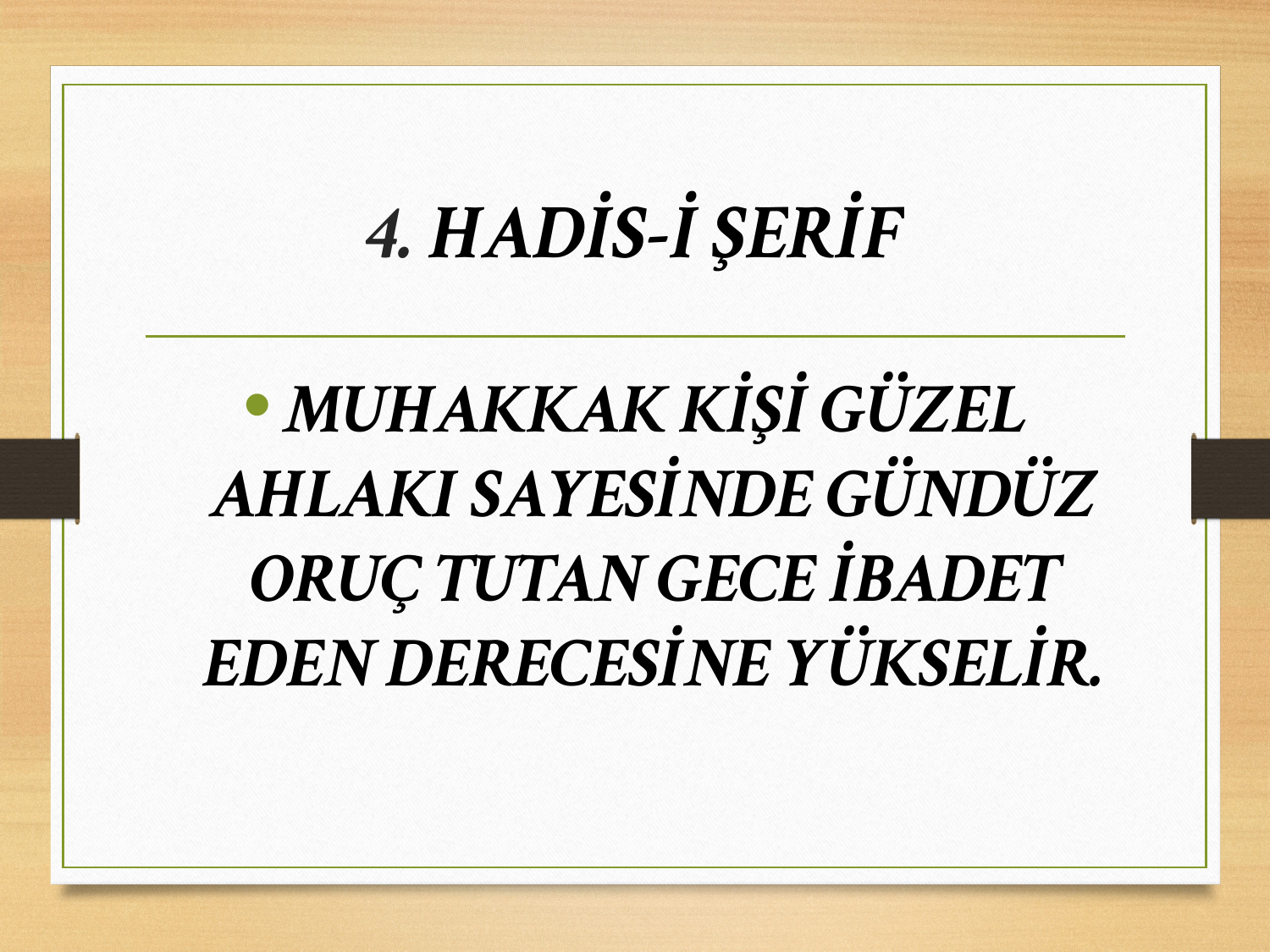

# 4. HADİS-İ ŞERİF
MUHAKKAK KİŞİ GÜZEL AHLAKI SAYESİNDE GÜNDÜZ ORUÇ TUTAN GECE İBADET EDEN DERECESİNE YÜKSELİR.